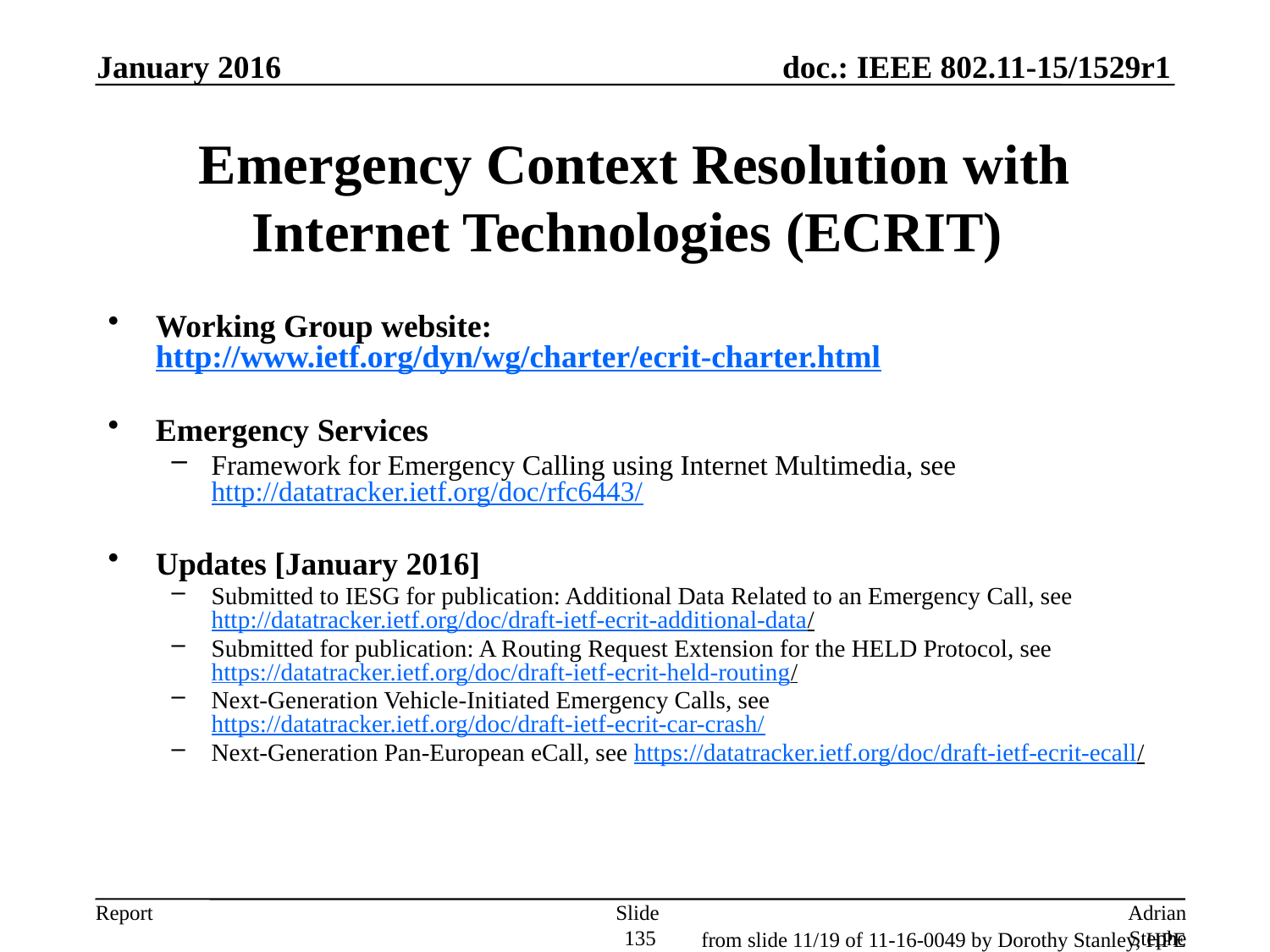

January 2016
# Emergency Context Resolution with Internet Technologies (ECRIT)
Working Group website: http://www.ietf.org/dyn/wg/charter/ecrit-charter.html

Emergency Services
Framework for Emergency Calling using Internet Multimedia, see http://datatracker.ietf.org/doc/rfc6443/

Updates [January 2016]
Submitted to IESG for publication: Additional Data Related to an Emergency Call, see http://datatracker.ietf.org/doc/draft-ietf-ecrit-additional-data/
Submitted for publication: A Routing Request Extension for the HELD Protocol, see https://datatracker.ietf.org/doc/draft-ietf-ecrit-held-routing/
Next-Generation Vehicle-Initiated Emergency Calls, see https://datatracker.ietf.org/doc/draft-ietf-ecrit-car-crash/
Next-Generation Pan-European eCall, see https://datatracker.ietf.org/doc/draft-ietf-ecrit-ecall/
Slide 135
Adrian Stephens, Intel Corporation
from slide 11/19 of 11-16-0049 by Dorothy Stanley, HPE